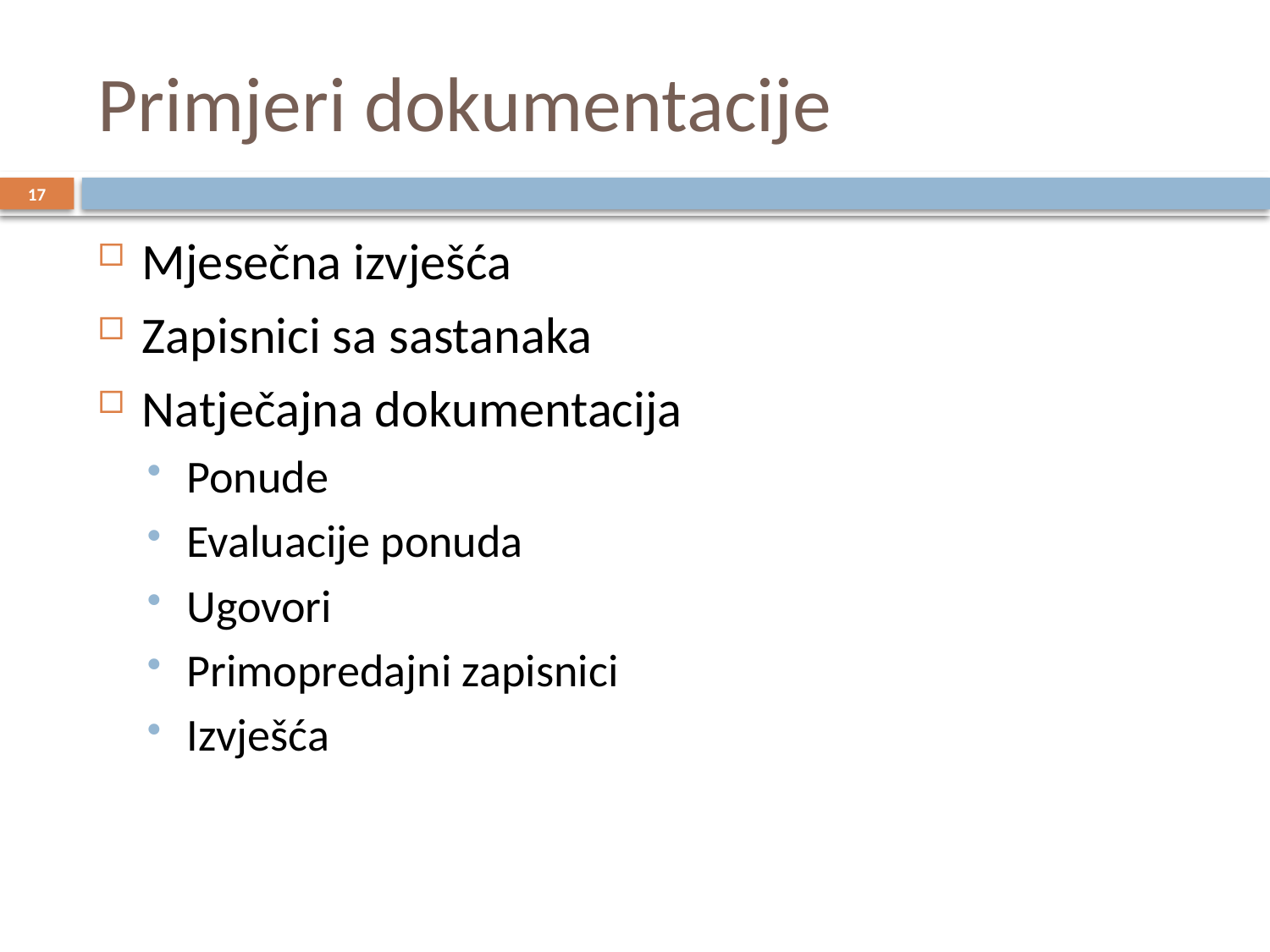

# Primjeri dokumentacije
17
Mjesečna izvješća
Zapisnici sa sastanaka
Natječajna dokumentacija
Ponude
Evaluacije ponuda
Ugovori
Primopredajni zapisnici
Izvješća